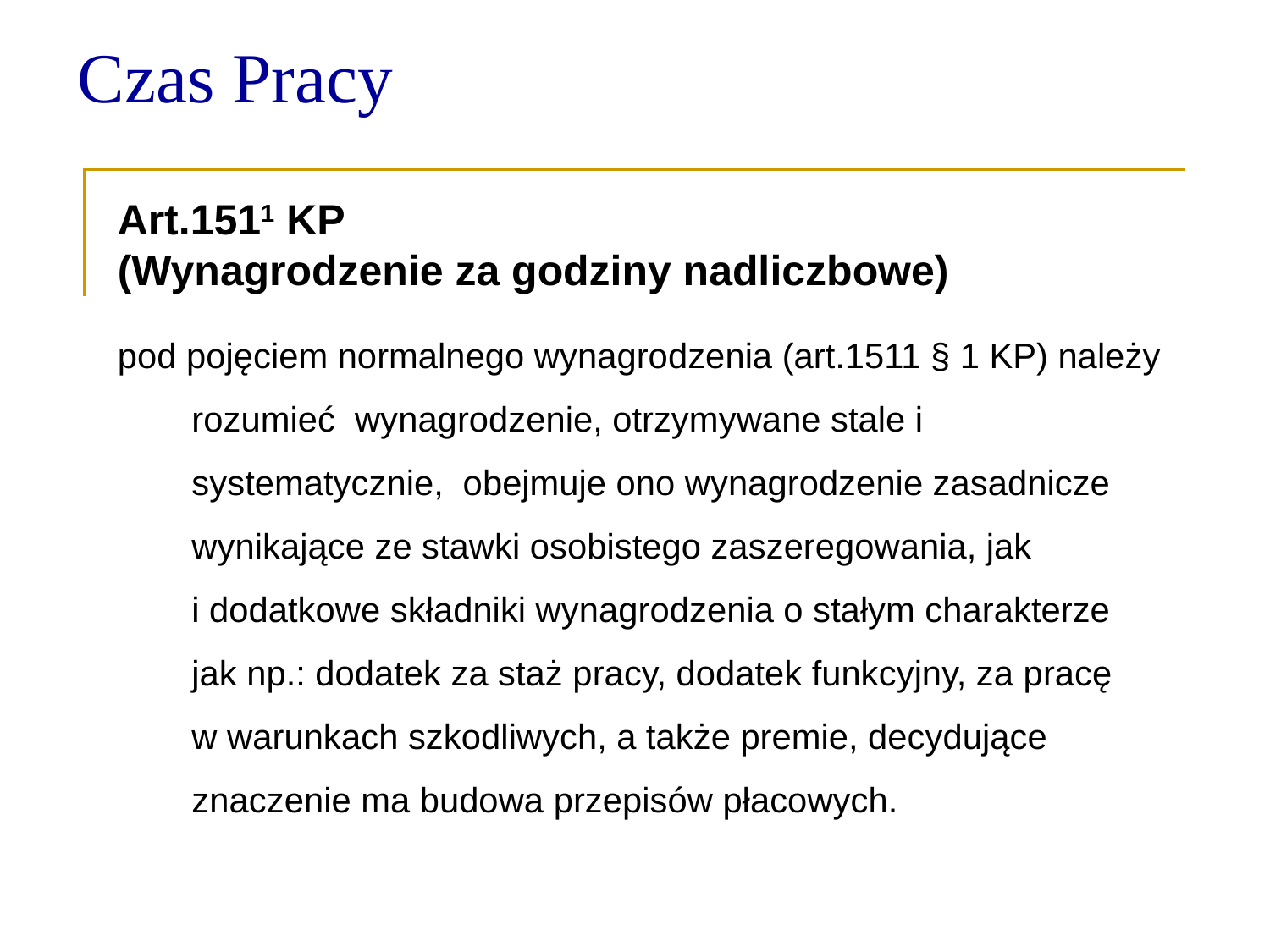

Czas Pracy
Art.1511 KP
(Wynagrodzenie za godziny nadliczbowe)
pod pojęciem normalnego wynagrodzenia (art.1511 § 1 KP) należy rozumieć  wynagrodzenie, otrzymywane stale i systematycznie,  obejmuje ono wynagrodzenie zasadnicze wynikające ze stawki osobistego zaszeregowania, jak
i dodatkowe składniki wynagrodzenia o stałym charakterze
jak np.: dodatek za staż pracy, dodatek funkcyjny, za pracę
w warunkach szkodliwych, a także premie, decydujące znaczenie ma budowa przepisów płacowych.